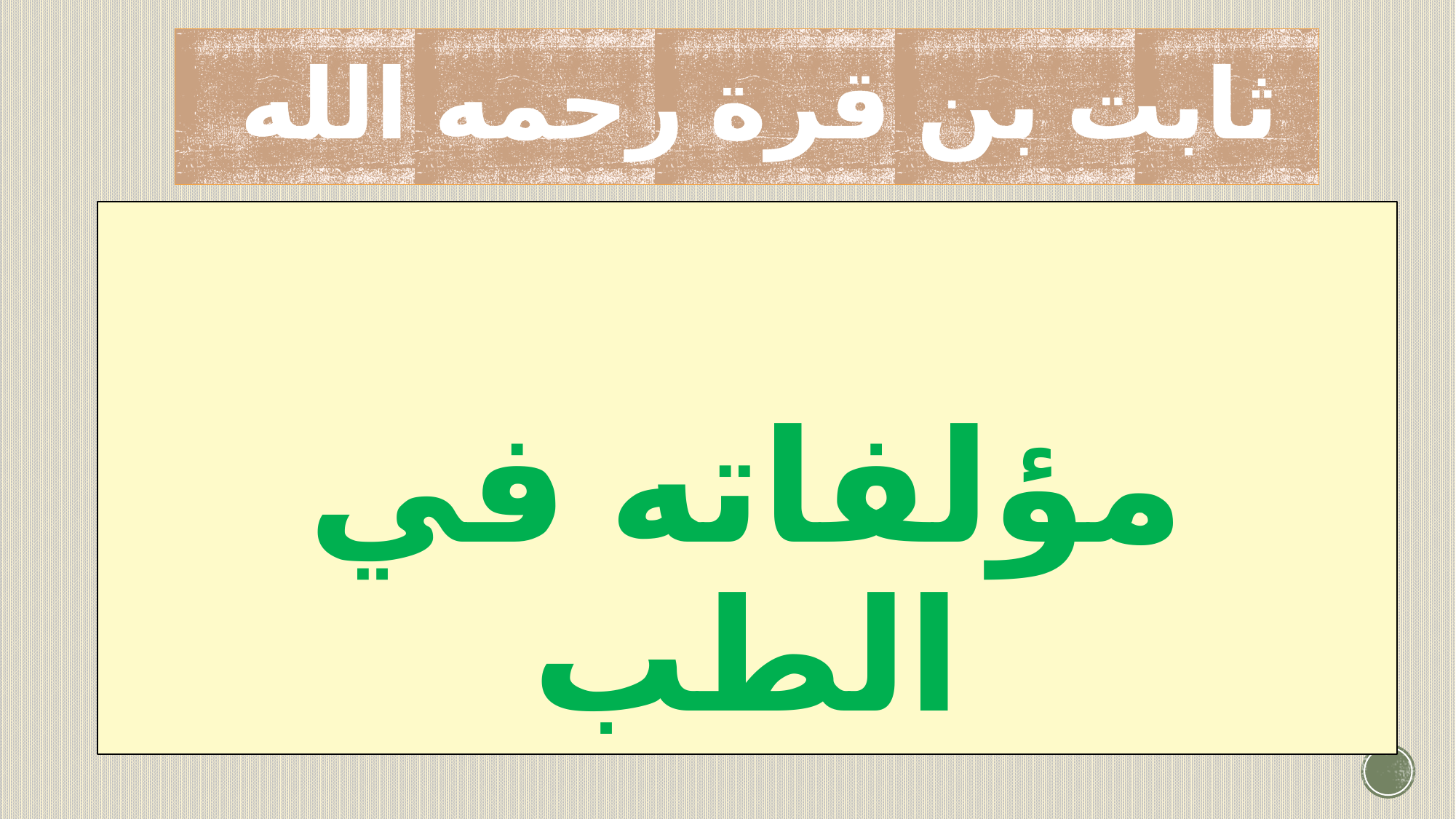

# ثابت بن قرة رحمه الله

مؤلفاته في الطب